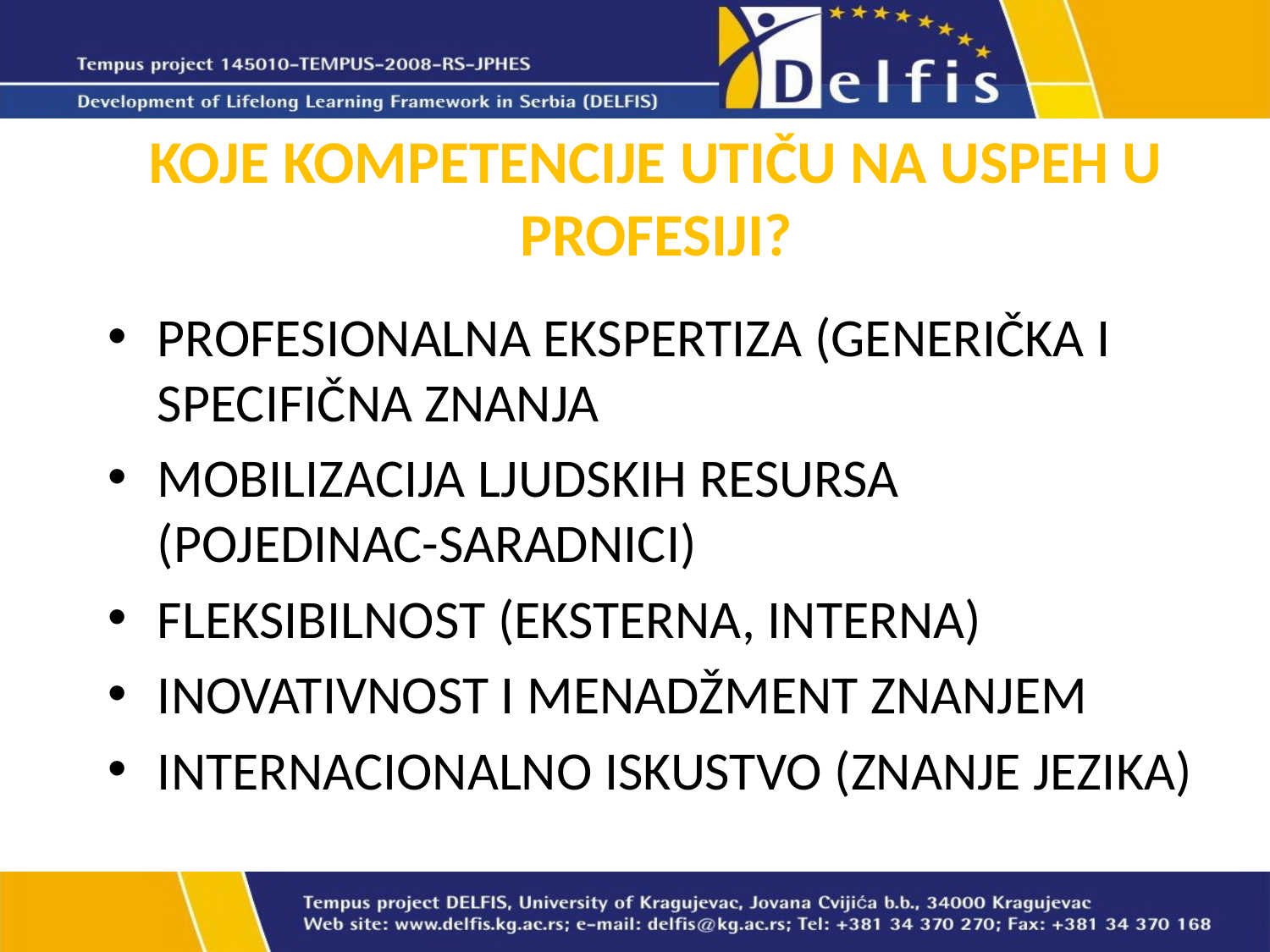

# KOJE KOMPETENCIJE UTIČU NA USPEH U PROFESIJI?
PROFESIONALNA EKSPERTIZA (GENERIČKA I SPECIFIČNA ZNANJA
MOBILIZACIJA LJUDSKIH RESURSA (POJEDINAC-SARADNICI)
FLEKSIBILNOST (EKSTERNA, INTERNA)
INOVATIVNOST I MENADŽMENT ZNANJEM
INTERNACIONALNO ISKUSTVO (ZNANJE JEZIKA)